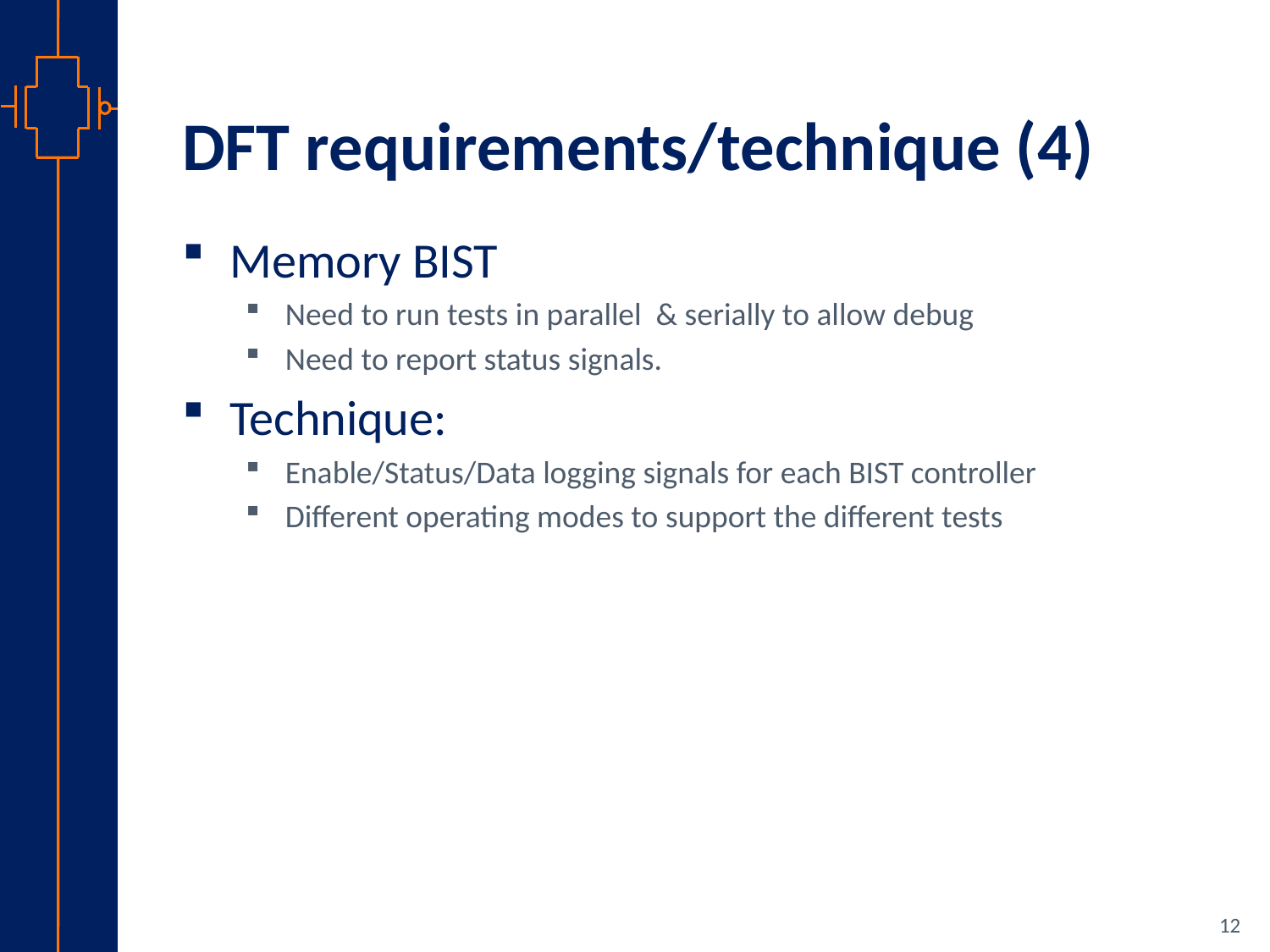

# DFT requirements/technique (4)
Memory BIST
Need to run tests in parallel  & serially to allow debug
Need to report status signals.
Technique:
Enable/Status/Data logging signals for each BIST controller
Different operating modes to support the different tests

12